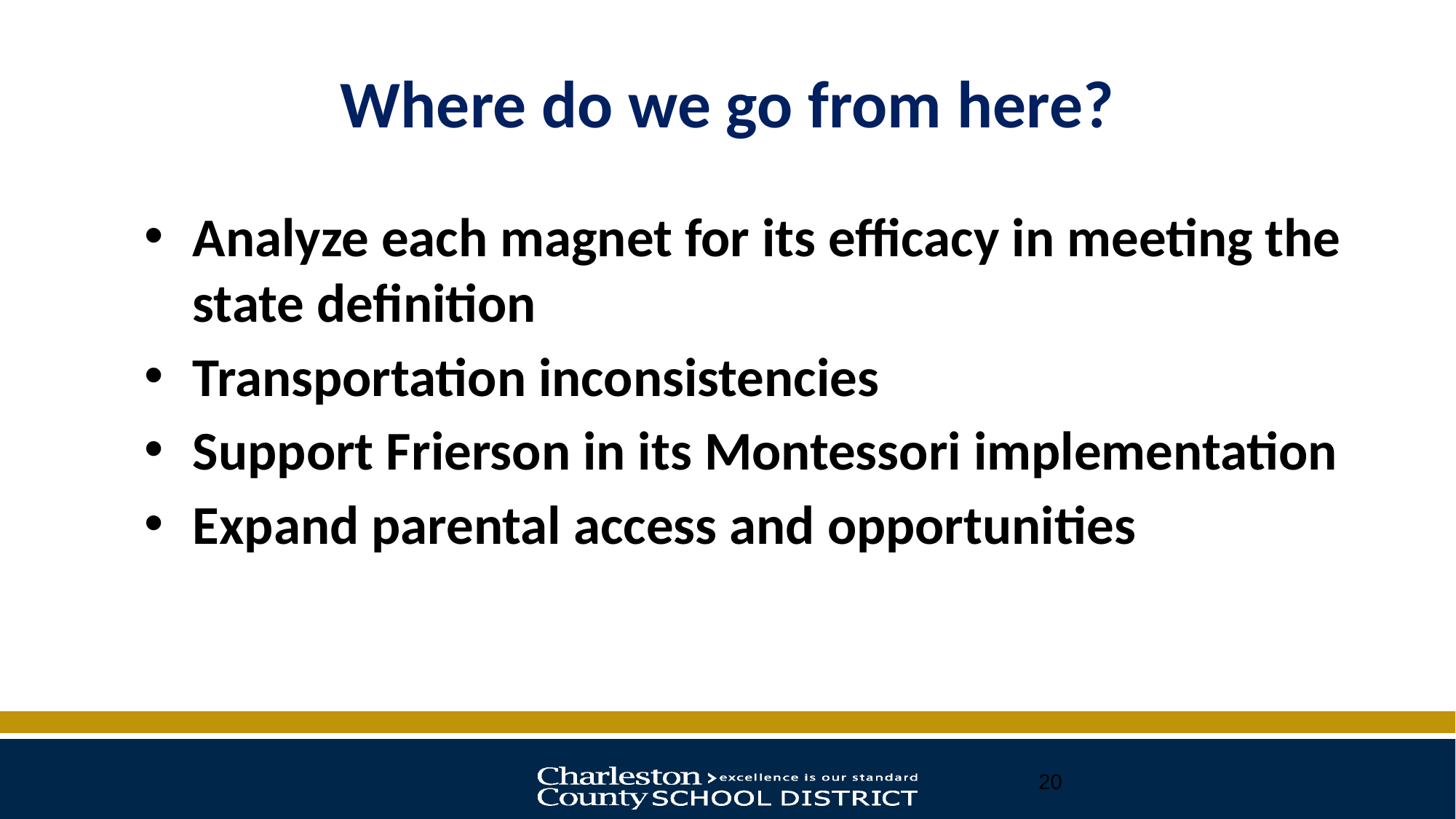

# Where do we go from here?
Analyze each magnet for its efficacy in meeting the state definition
Transportation inconsistencies
Support Frierson in its Montessori implementation
Expand parental access and opportunities
20